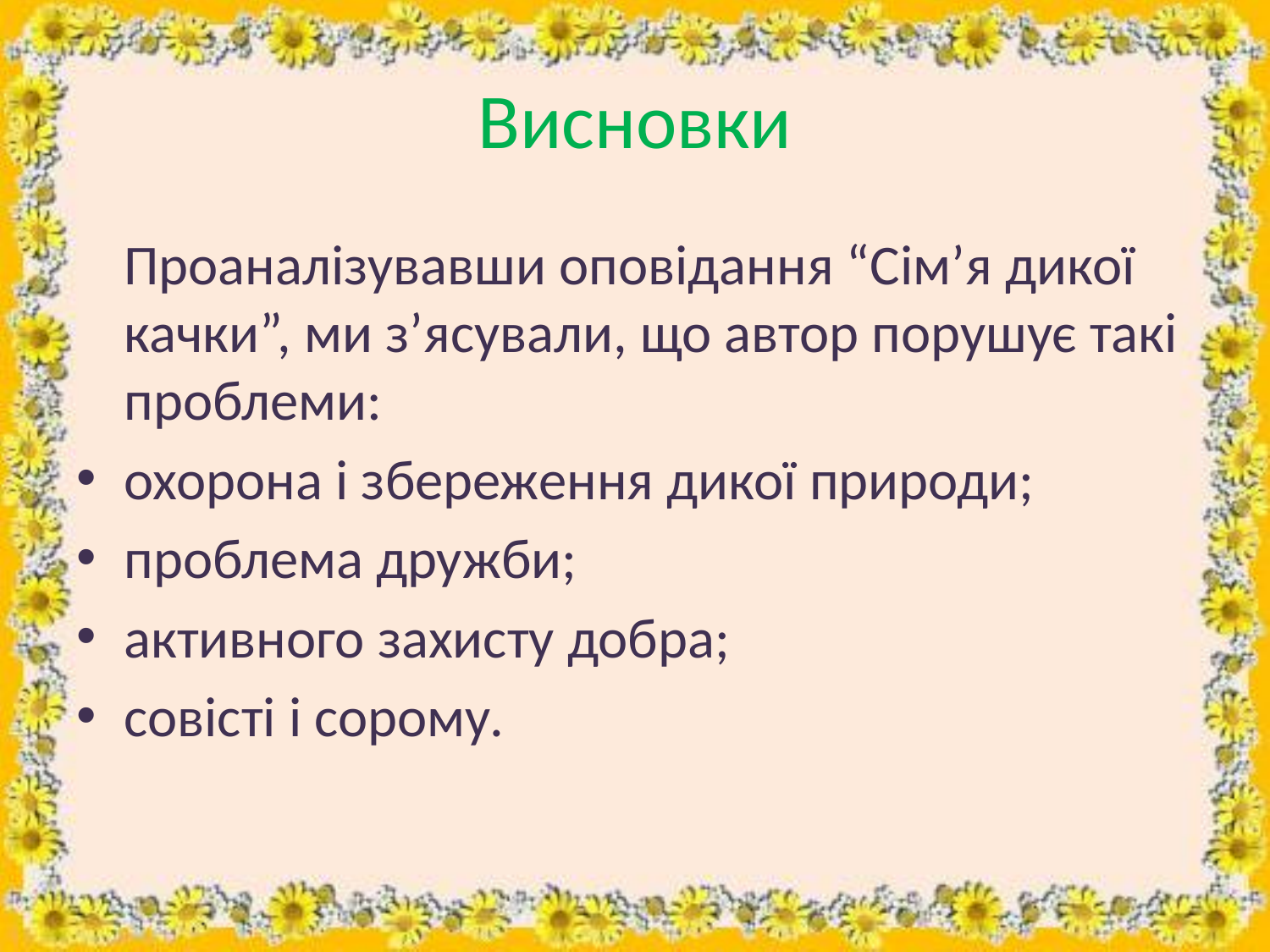

# Висновки
	Проаналізувавши оповідання “Сім’я дикої качки”, ми з’ясували, що автор порушує такі проблеми:
охорона і збереження дикої природи;
проблема дружби;
активного захисту добра;
совісті і сорому.